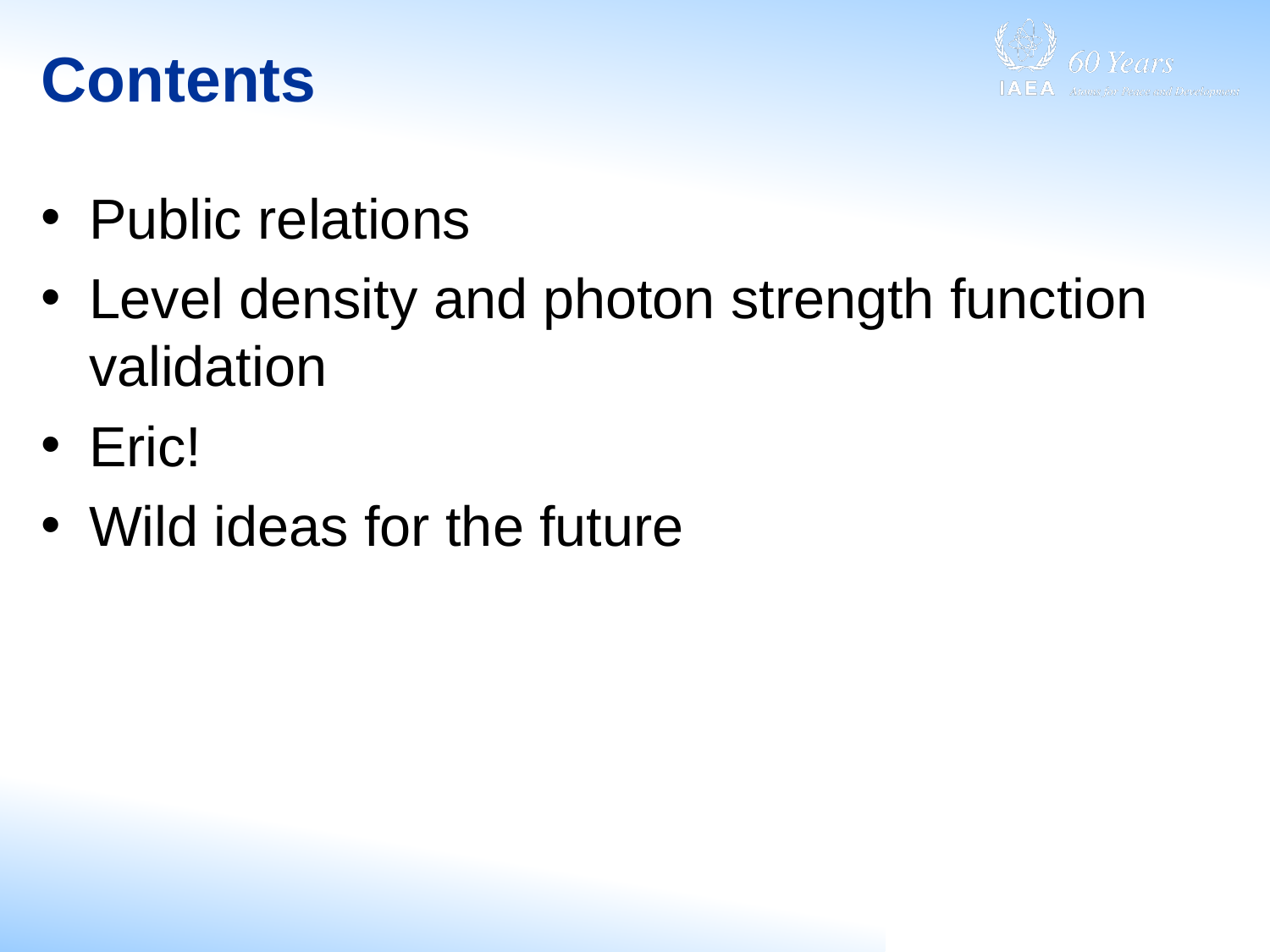

# Contents
Public relations
Level density and photon strength function validation
Eric!
Wild ideas for the future